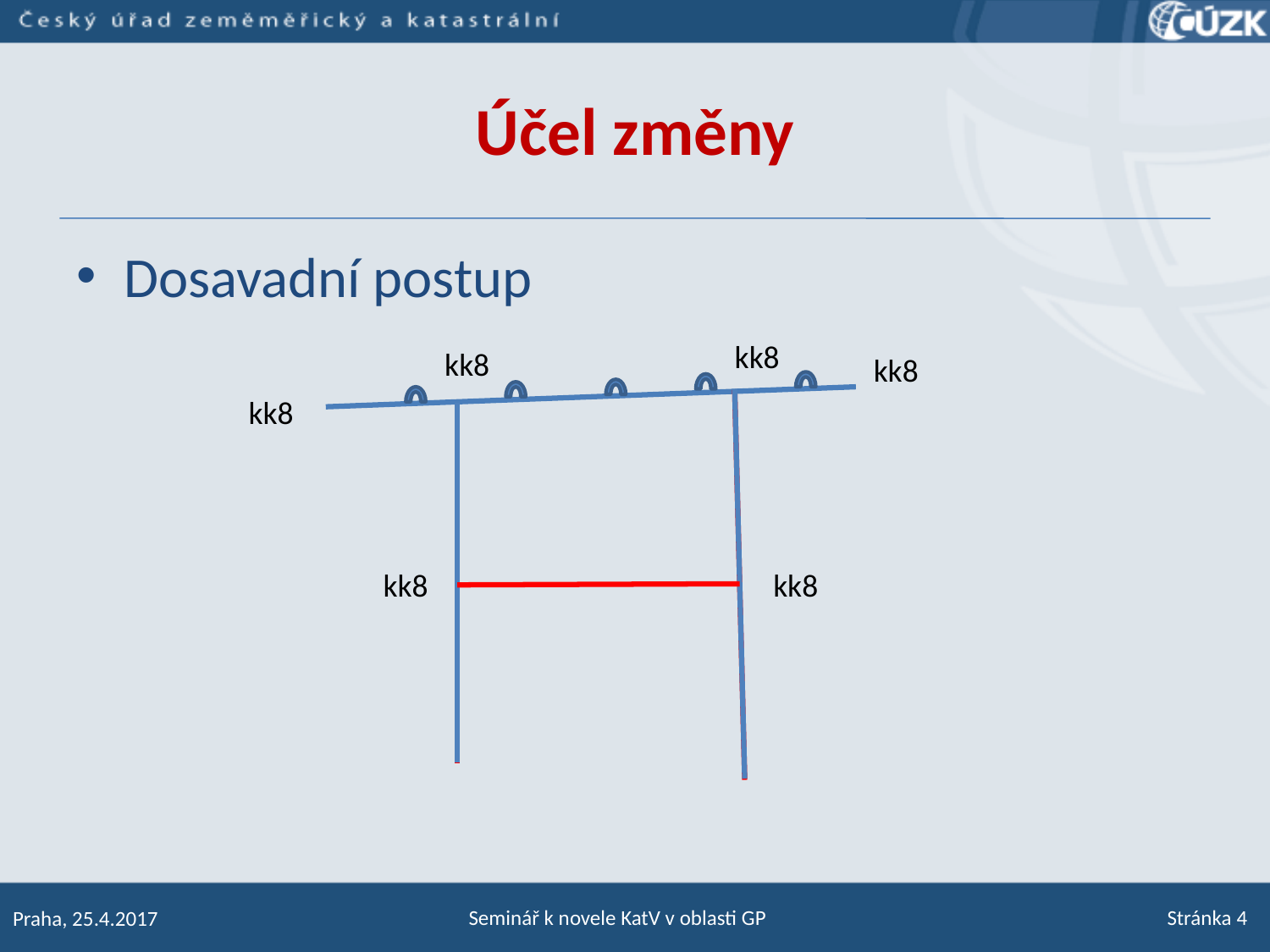

# Účel změny
Dosavadní postup
kk8
kk8
kk8
kk8

kk8
kk8
Seminář k novele KatV v oblasti GP
Stránka 4
Praha, 25.4.2017